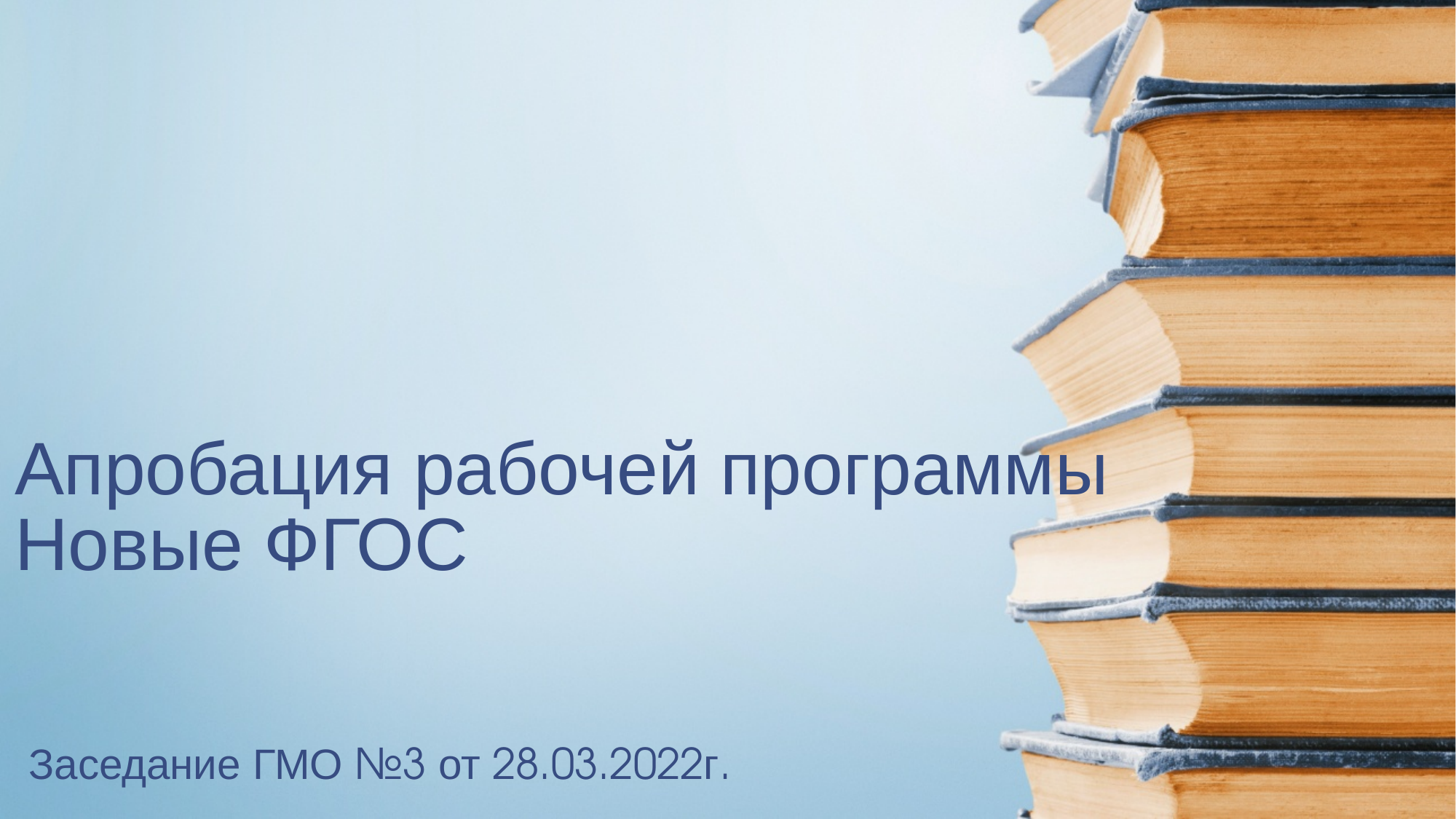

# Апробация рабочей программы Новые ФГОС
Заседание ГМО №3 от 28.03.2022г.